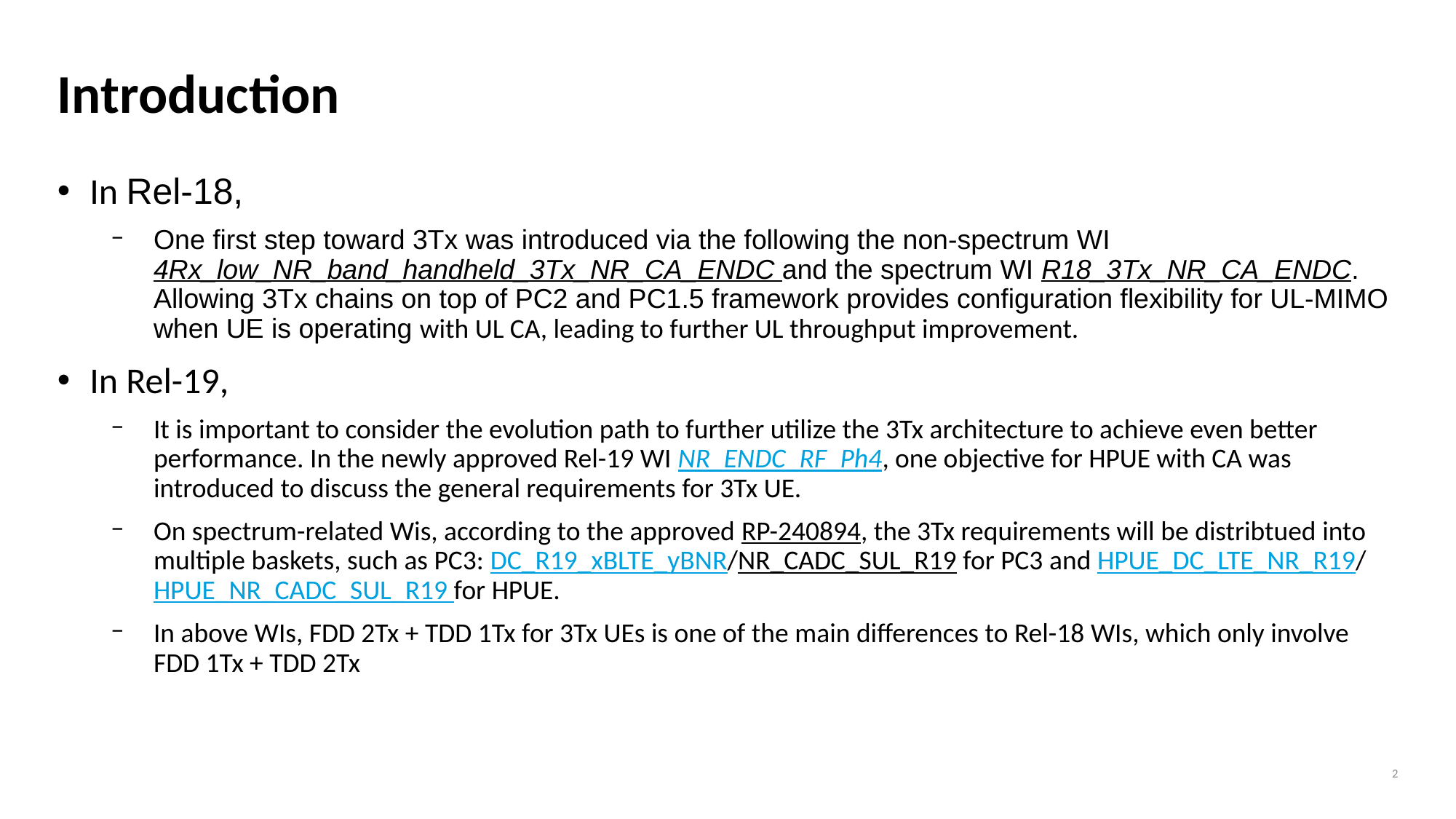

# Introduction
In Rel-18,
One first step toward 3Tx was introduced via the following the non-spectrum WI 4Rx_low_NR_band_handheld_3Tx_NR_CA_ENDC and the spectrum WI R18_3Tx_NR_CA_ENDC. Allowing 3Tx chains on top of PC2 and PC1.5 framework provides configuration flexibility for UL-MIMO when UE is operating with UL CA, leading to further UL throughput improvement.
In Rel-19,
It is important to consider the evolution path to further utilize the 3Tx architecture to achieve even better performance. In the newly approved Rel-19 WI NR_ENDC_RF_Ph4, one objective for HPUE with CA was introduced to discuss the general requirements for 3Tx UE.
On spectrum-related Wis, according to the approved RP-240894, the 3Tx requirements will be distribtued into multiple baskets, such as PC3: DC_R19_xBLTE_yBNR/NR_CADC_SUL_R19 for PC3 and HPUE_DC_LTE_NR_R19/HPUE_NR_CADC_SUL_R19 for HPUE.
In above WIs, FDD 2Tx + TDD 1Tx for 3Tx UEs is one of the main differences to Rel-18 WIs, which only involve FDD 1Tx + TDD 2Tx

2